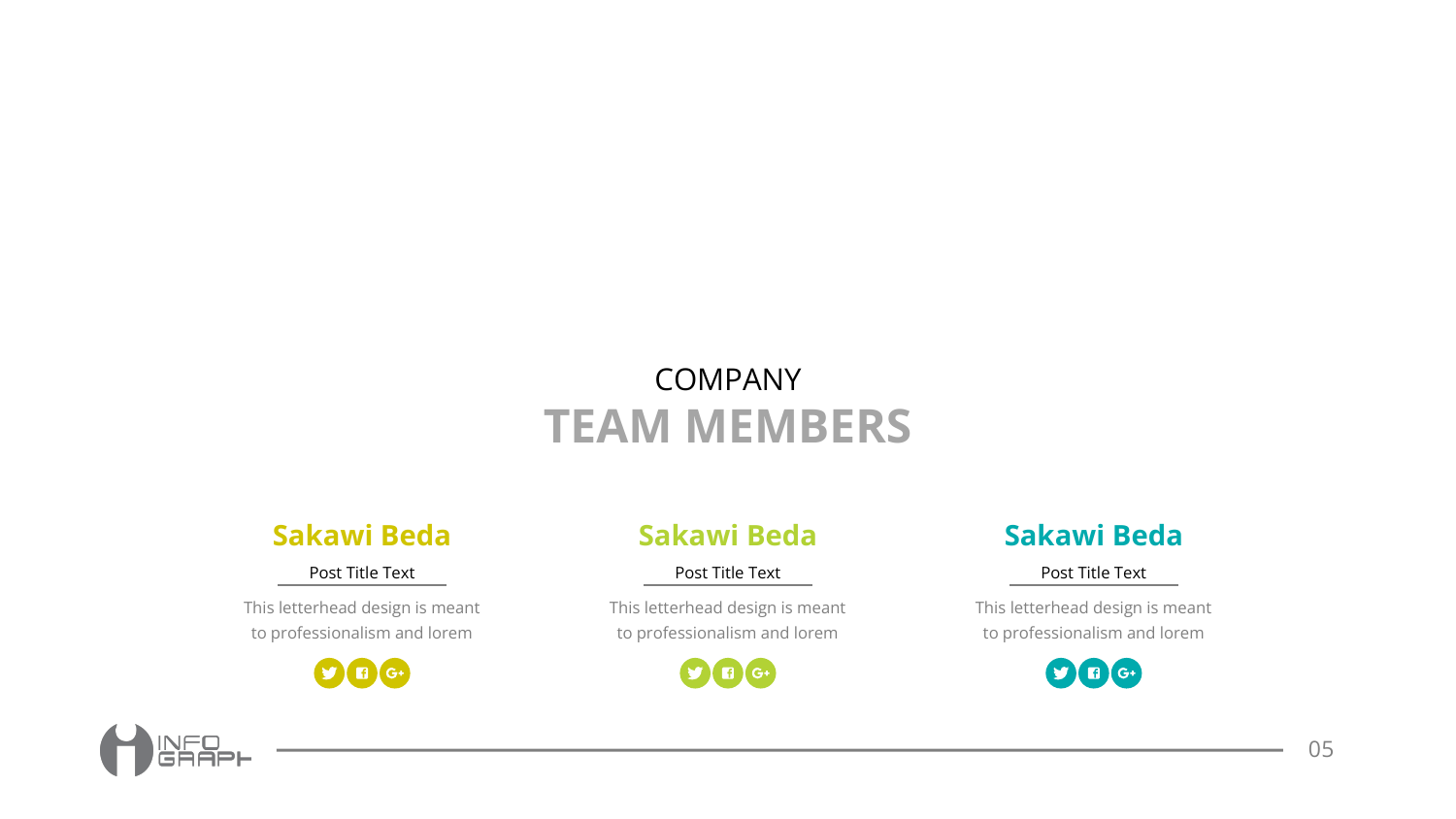

COMPANY
TEAM MEMBERS
Sakawi Beda
Post Title Text
Sakawi Beda
Post Title Text
Sakawi Beda
Post Title Text
This letterhead design is meant to professionalism and lorem
This letterhead design is meant to professionalism and lorem
This letterhead design is meant to professionalism and lorem

05